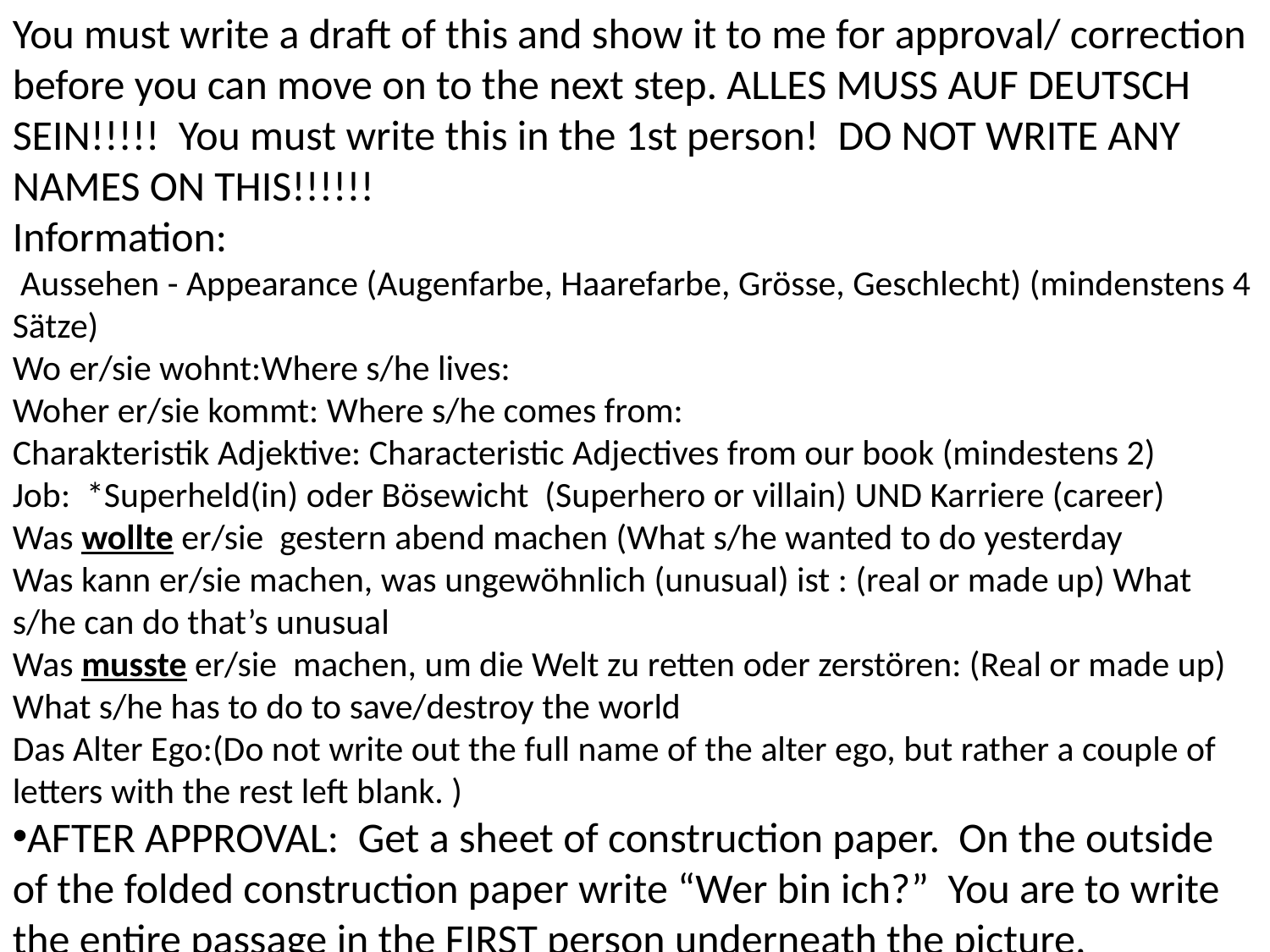

You must write a draft of this and show it to me for approval/ correction before you can move on to the next step. ALLES MUSS AUF DEUTSCH SEIN!!!!!  You must write this in the 1st person!  DO NOT WRITE ANY NAMES ON THIS!!!!!!
Information:
 Aussehen - Appearance (Augenfarbe, Haarefarbe, Grösse, Geschlecht) (mindenstens 4 Sätze)
Wo er/sie wohnt:Where s/he lives:
Woher er/sie kommt: Where s/he comes from:
Charakteristik Adjektive: Characteristic Adjectives from our book (mindestens 2)
Job:  *Superheld(in) oder Bösewicht  (Superhero or villain) UND Karriere (career)
Was wollte er/sie  gestern abend machen (What s/he wanted to do yesterday
Was kann er/sie machen, was ungewöhnlich (unusual) ist : (real or made up) What s/he can do that’s unusual
Was musste er/sie  machen, um die Welt zu retten oder zerstören: (Real or made up) What s/he has to do to save/destroy the world
Das Alter Ego:(Do not write out the full name of the alter ego, but rather a couple of letters with the rest left blank. )
AFTER APPROVAL:  Get a sheet of construction paper.  On the outside of the folded construction paper write “Wer bin ich?”  You are to write the entire passage in the FIRST person underneath the picture.